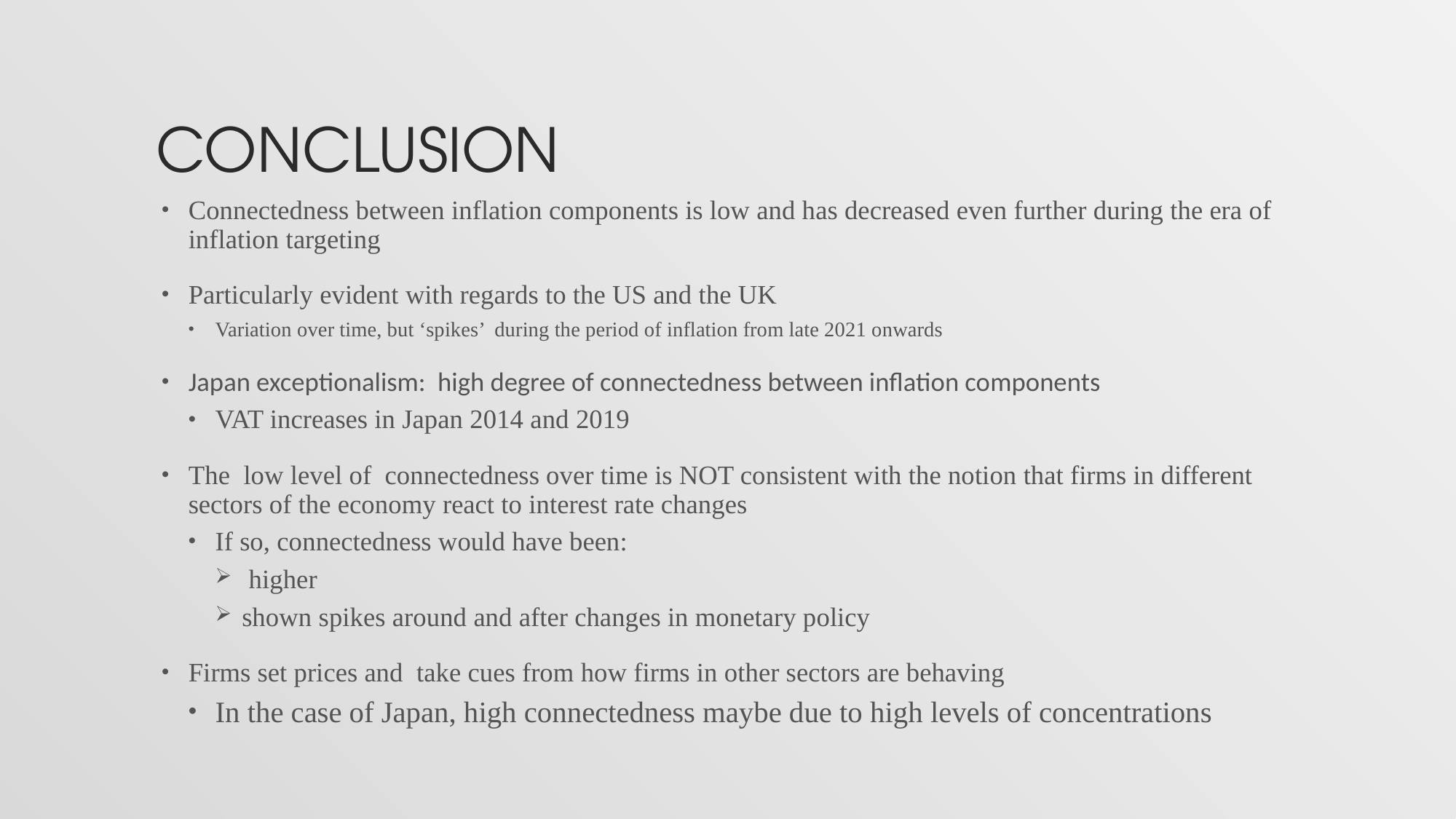

# Conclusion
Connectedness between inflation components is low and has decreased even further during the era of inflation targeting
Particularly evident with regards to the US and the UK
Variation over time, but ‘spikes’  during the period of inflation from late 2021 onwards
Japan exceptionalism:  high degree of connectedness between inflation components
VAT increases in Japan 2014 and 2019
The  low level of  connectedness over time is NOT consistent with the notion that firms in different sectors of the economy react to interest rate changes
If so, connectedness would have been:
 higher
shown spikes around and after changes in monetary policy
Firms set prices and  take cues from how firms in other sectors are behaving
In the case of Japan, high connectedness maybe due to high levels of concentrations